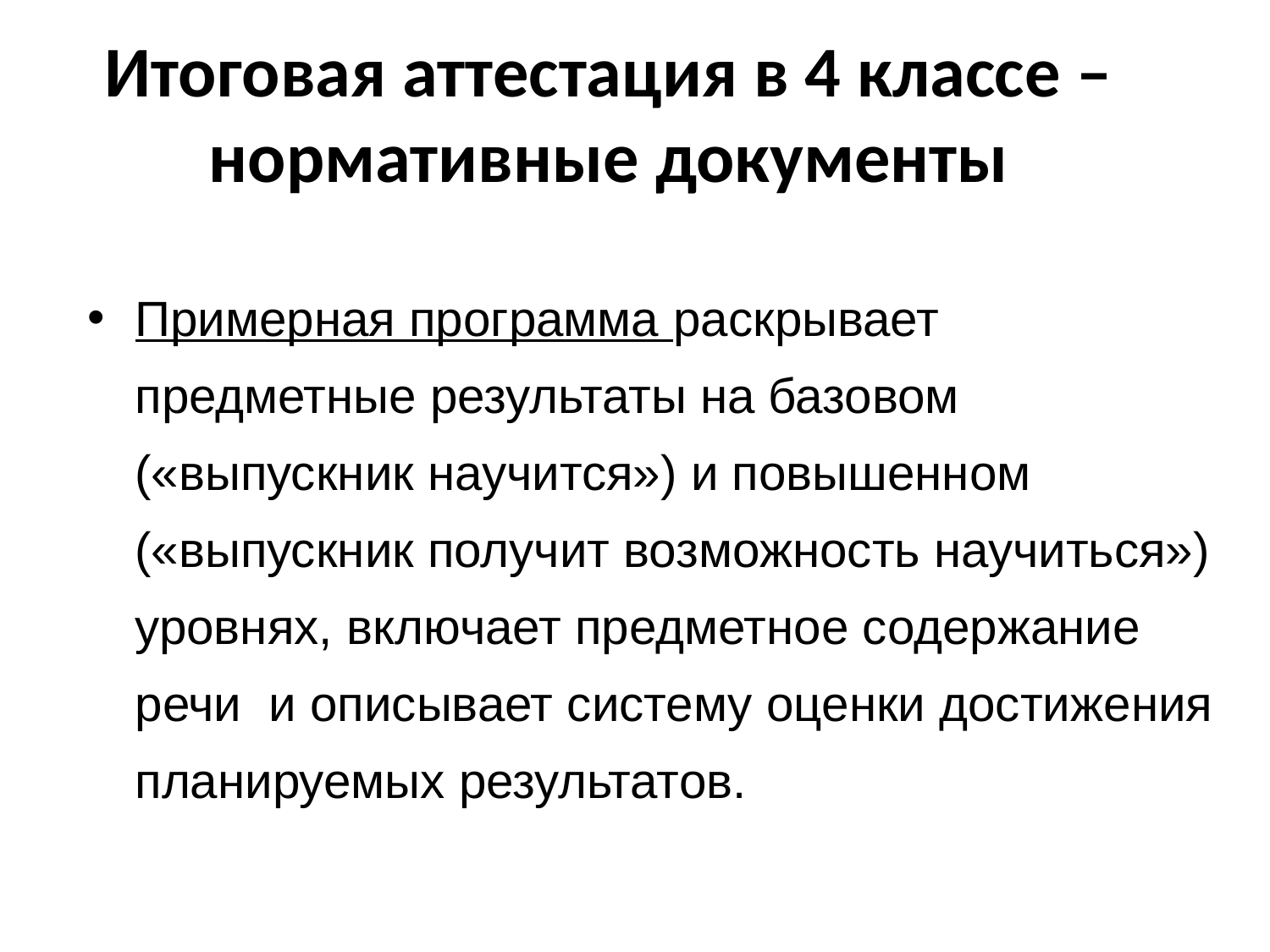

# Итоговая аттестация в 4 классе – нормативные документы
Примерная программа раскрывает предметные результаты на базовом («выпускник научится») и повышенном («выпускник получит возможность научиться») уровнях, включает предметное содержание речи  и описывает систему оценки достижения планируемых результатов.